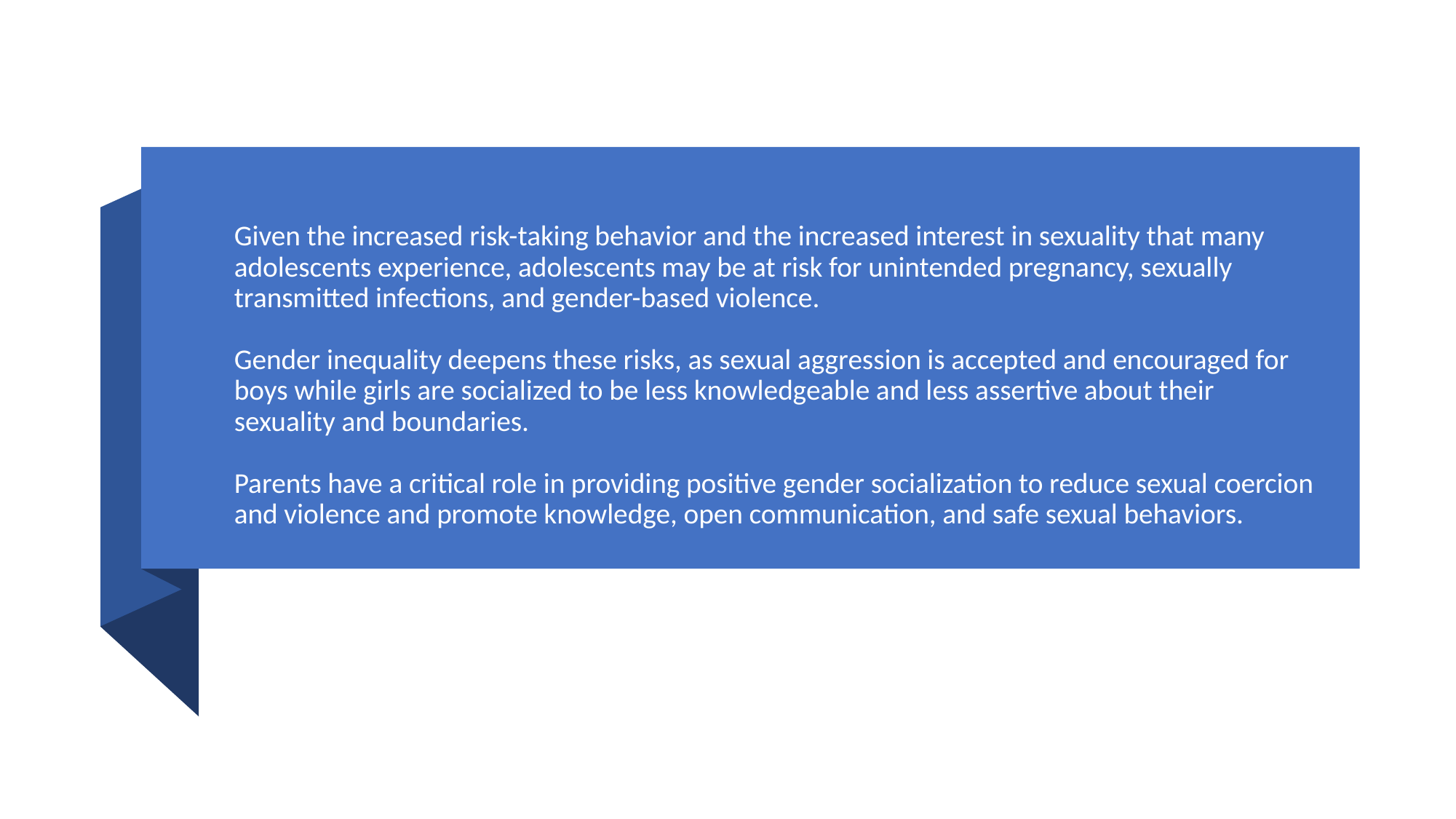

# Given the increased risk-taking behavior and the increased interest in sexuality that many adolescents experience, adolescents may be at risk for unintended pregnancy, sexually transmitted infections, and gender-based violence.   Gender inequality deepens these risks, as sexual aggression is accepted and encouraged for boys while girls are socialized to be less knowledgeable and less assertive about their sexuality and boundaries. Parents have a critical role in providing positive gender socialization to reduce sexual coercion and violence and promote knowledge, open communication, and safe sexual behaviors.